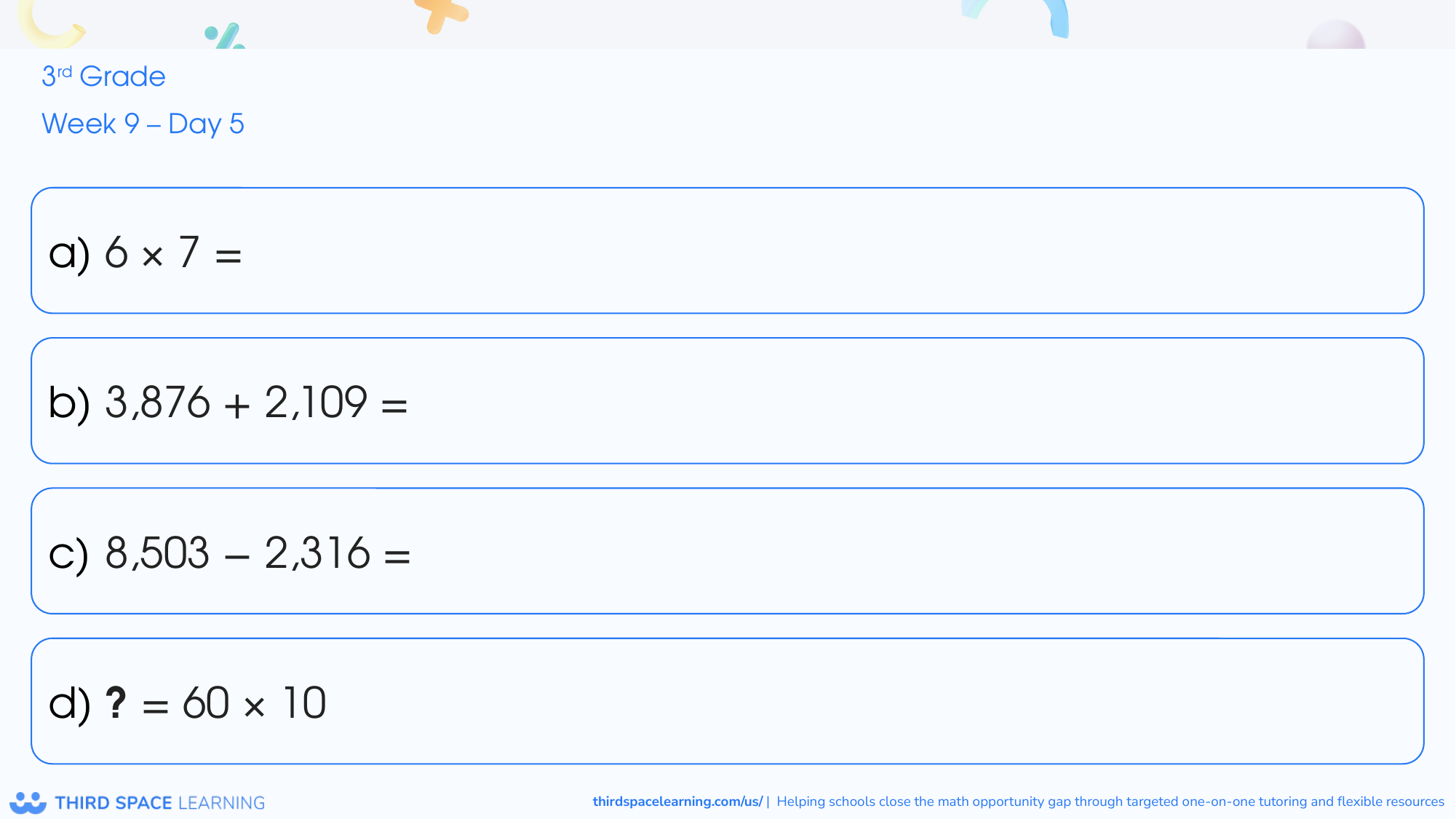

3rd Grade
Week 9 – Day 5
6 × 7 =
3,876 + 2,109 =
8,503 − 2,316 =
? = 60 × 10